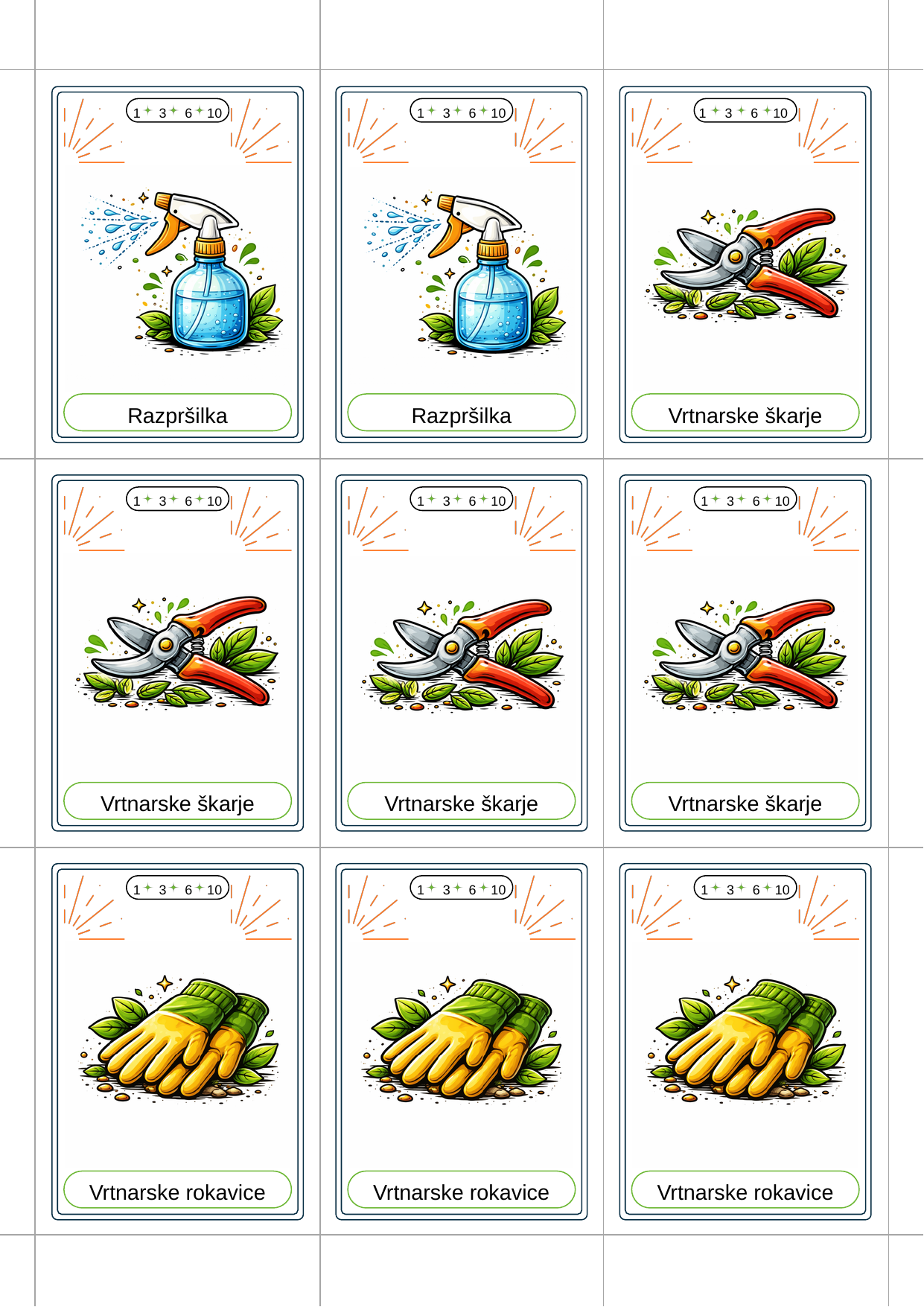

1     3     6    10

1     3     6    10

1     3     6    10

Razpršilka
Razpršilka
Vrtnarske škarje

1     3     6    10

1     3     6    10

1     3     6    10

Vrtnarske škarje
Vrtnarske škarje
Vrtnarske škarje

1     3     6    10

1     3     6    10

1     3     6    10

Vrtnarske rokavice
Vrtnarske rokavice
Vrtnarske rokavice